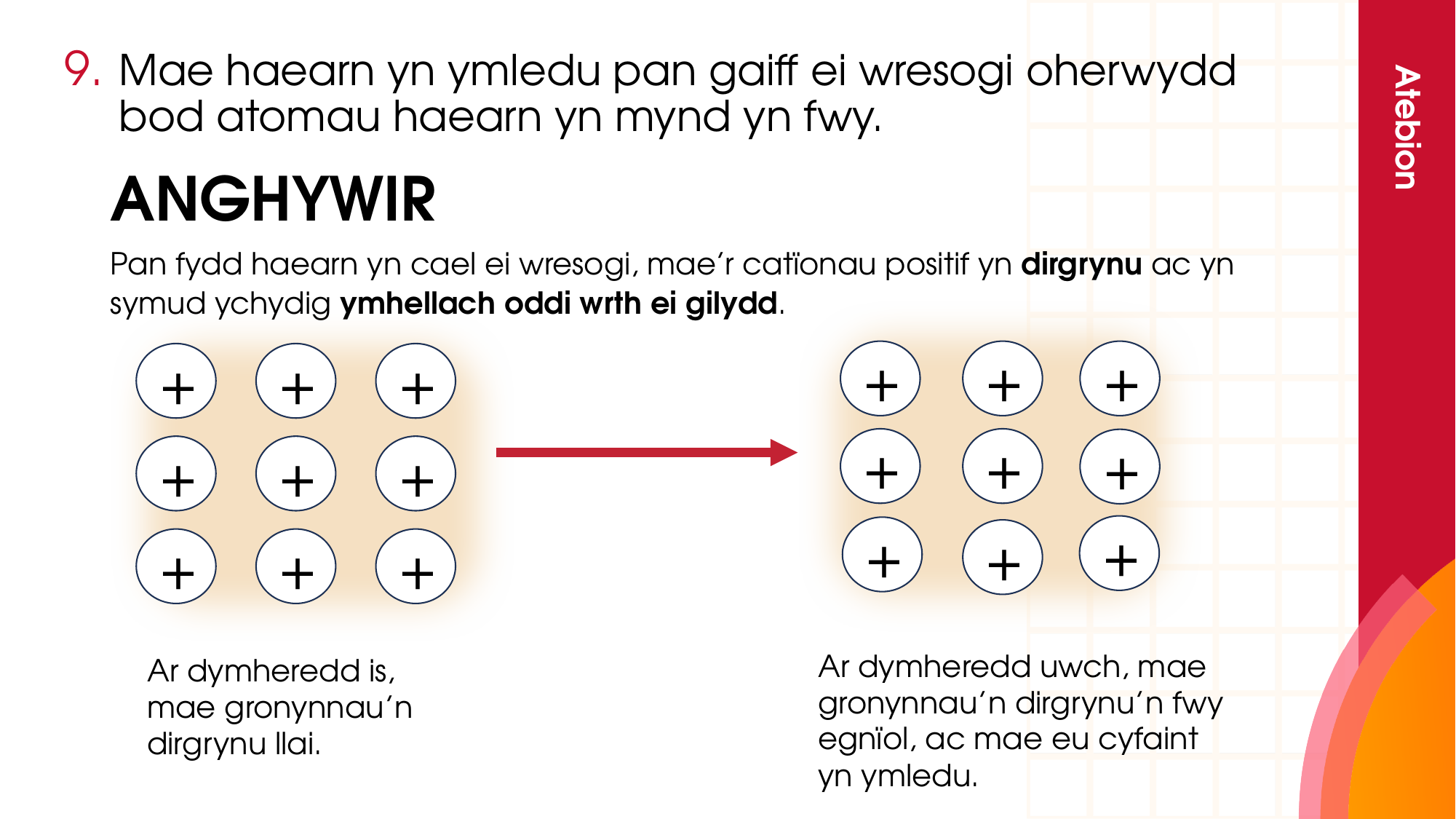

# Mae haearn yn ymledu pan gaiff ei wresogi oherwydd bod atomau haearn yn mynd yn fwy.
Atebion

ANGHYWIR
Pan fydd haearn yn cael ei wresogi, mae’r catïonau positif yn dirgrynu ac yn symud ychydig ymhellach oddi wrth ei gilydd.

+
+
+
+
+
+
+
+
+
+
+
+
+
+
+
+
+
+
Ar dymheredd uwch, mae gronynnau’n dirgrynu’n fwy egnïol, ac mae eu cyfaint
yn ymledu.
Ar dymheredd is,
mae gronynnau’n dirgrynu llai.